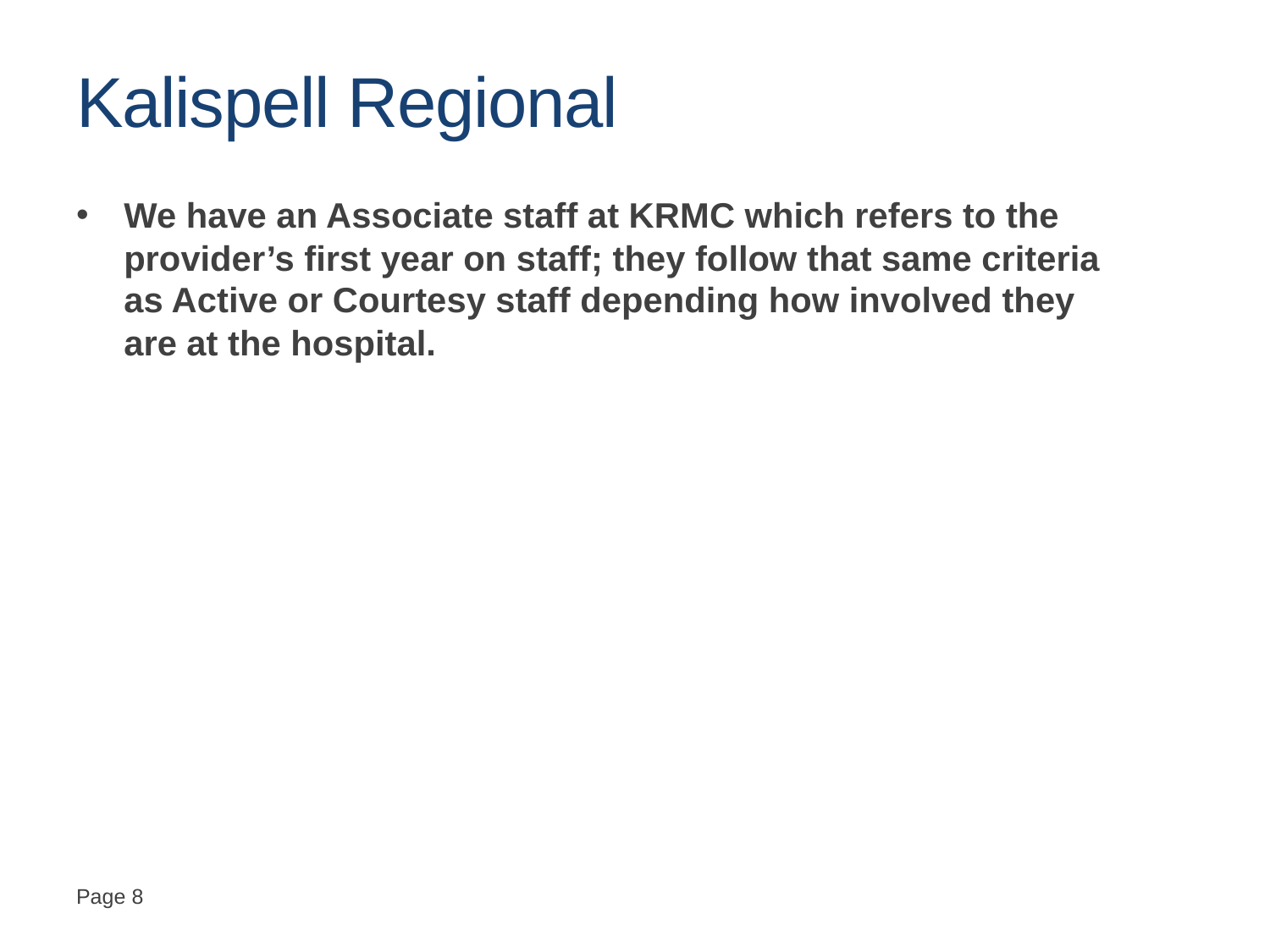

# Kalispell Regional
We have an Associate staff at KRMC which refers to the provider’s first year on staff; they follow that same criteria as Active or Courtesy staff depending how involved they are at the hospital.

Page 8